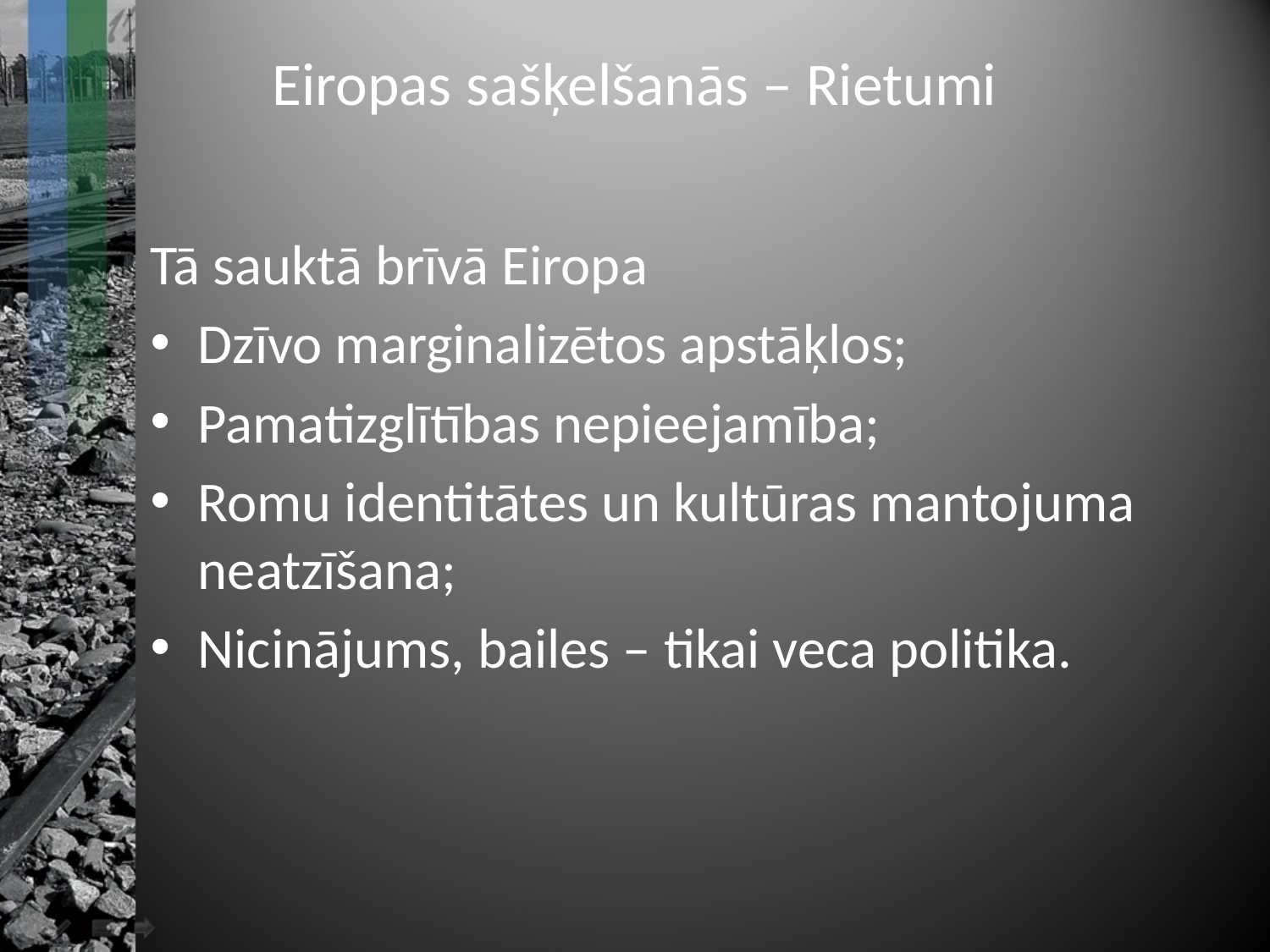

# Eiropas sašķelšanās – Rietumi
Tā sauktā brīvā Eiropa
Dzīvo marginalizētos apstāķlos;
Pamatizglītības nepieejamība;
Romu identitātes un kultūras mantojuma neatzīšana;
Nicinājums, bailes – tikai veca politika.